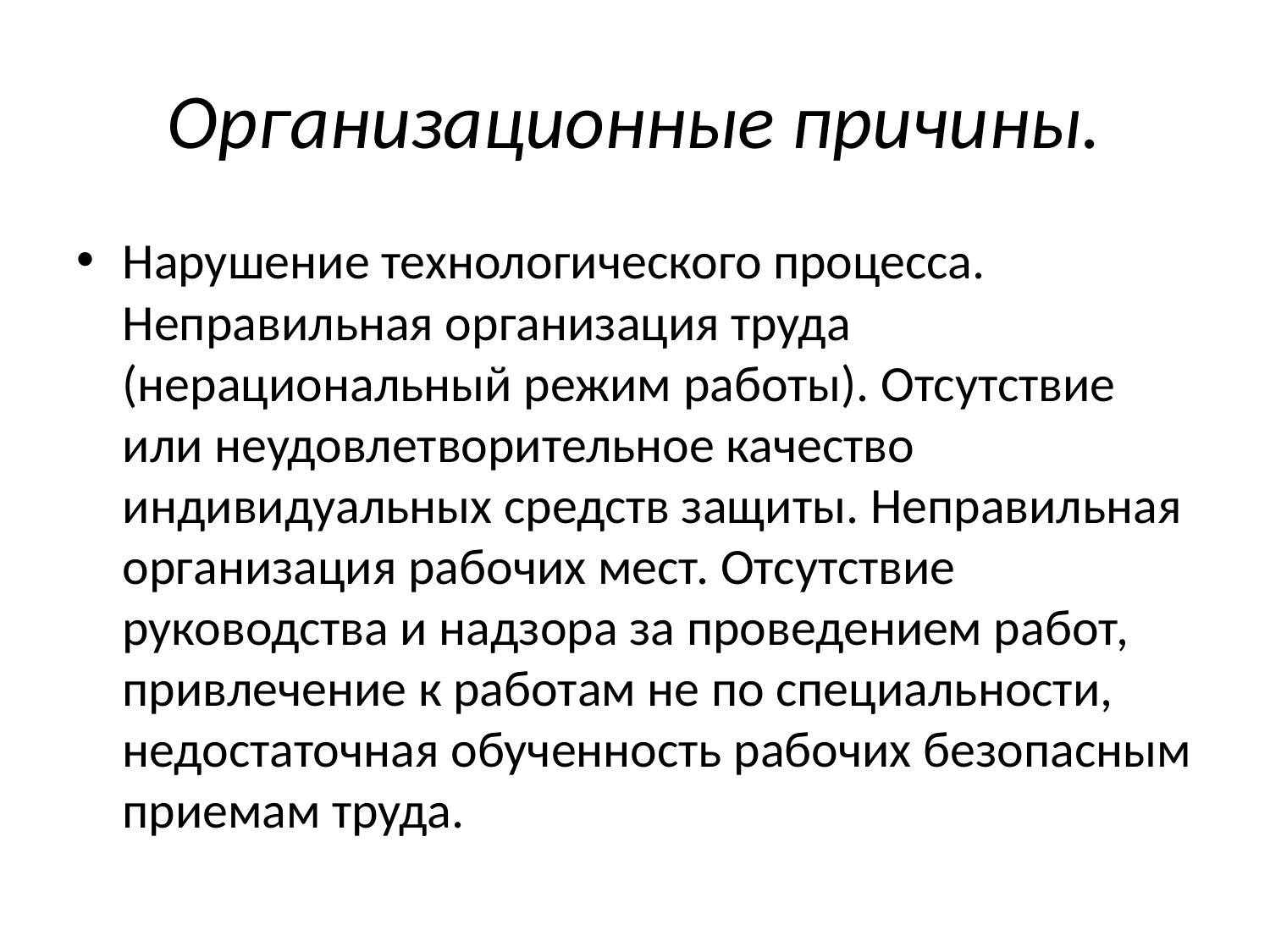

# Организационные причины.
Нарушение технологического процесса. Неправильная организация труда (нерациональный режим работы). Отсутствие или неудовлетворительное качество индивидуальных средств защиты. Неправильная организация рабочих мест. Отсутствие руководства и надзора за проведением работ, привлечение к работам не по специальности, недостаточная обученность рабочих безопасным приемам труда.